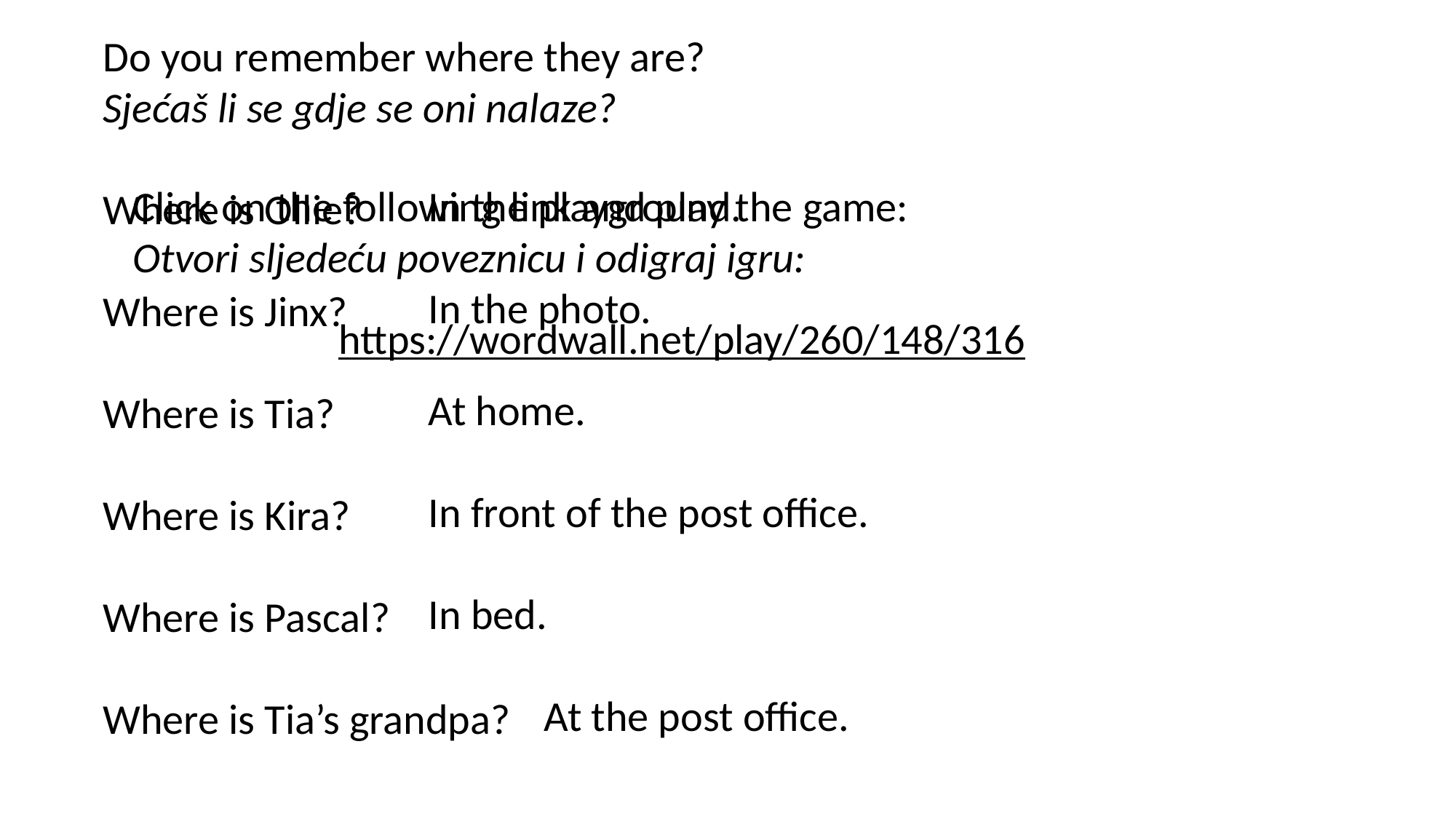

Do you remember where they are?
Sjećaš li se gdje se oni nalaze?

Where is Ollie?

Where is Jinx?

Where is Tia?

Where is Kira?

Where is Pascal?

Where is Tia’s grandpa?
Click on the following link and play the game:
Otvori sljedeću poveznicu i odigraj igru:
In the playground.

In the photo.

At home.

In front of the post office.

In bed.

            At the post office.
https://wordwall.net/play/260/148/316